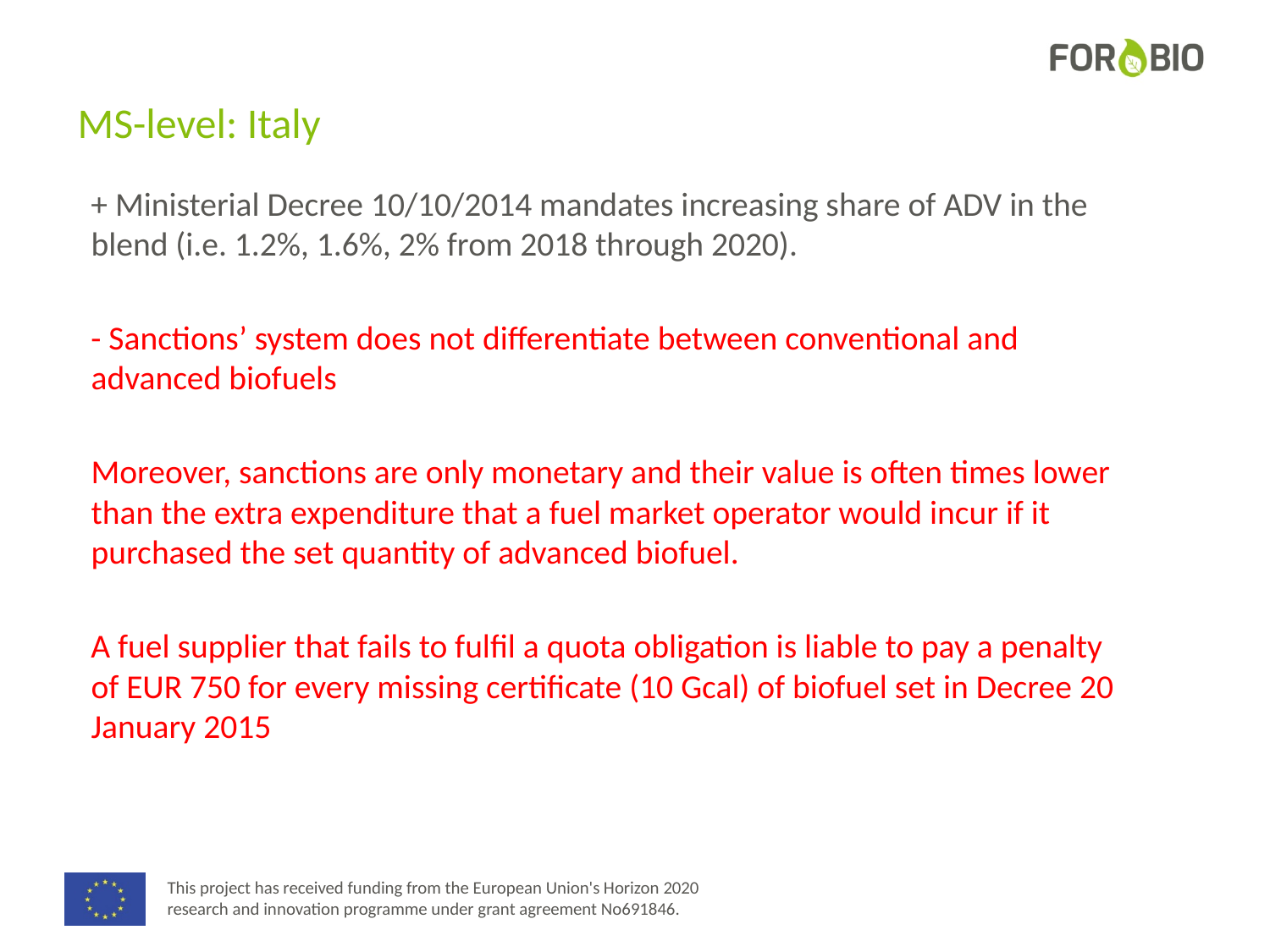

# MS-level: Italy
+ Ministerial Decree 10/10/2014 mandates increasing share of ADV in the blend (i.e. 1.2%, 1.6%, 2% from 2018 through 2020).

- Sanctions’ system does not differentiate between conventional and advanced biofuels

	Moreover, sanctions are only monetary and their value is often times lower than the extra expenditure that a fuel market operator would incur if it purchased the set quantity of advanced biofuel.

A fuel supplier that fails to fulfil a quota obligation is liable to pay a penalty of EUR 750 for every missing certificate (10 Gcal) of biofuel set in Decree 20 January 2015